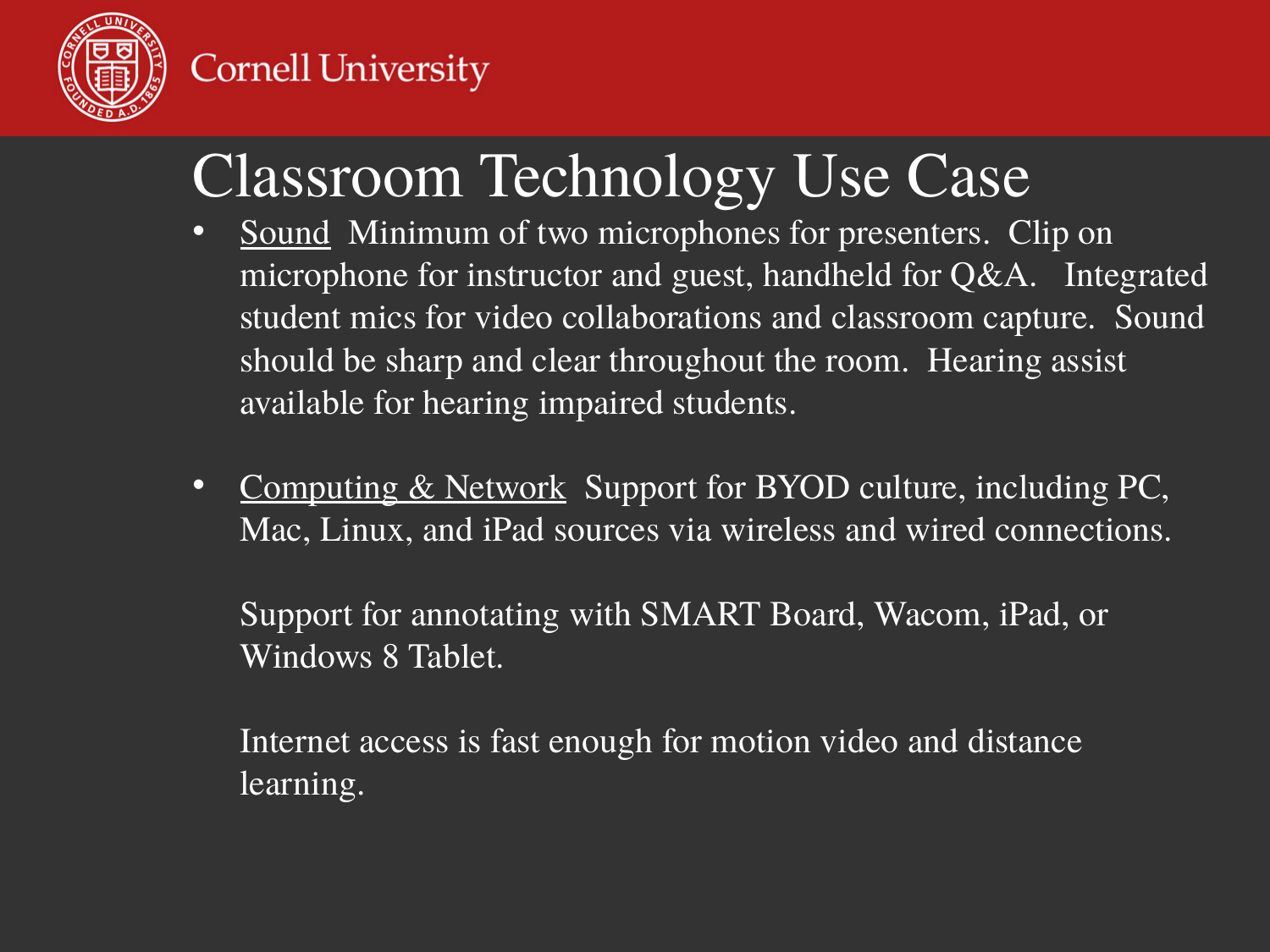

Classroom Technology Use Case
Sound  Minimum of two microphones for presenters.  Clip on microphone for instructor and guest, handheld for Q&A.   Integrated student mics for video collaborations and classroom capture.  Sound should be sharp and clear throughout the room.  Hearing assist available for hearing impaired students.

Computing & Network  Support for BYOD culture, including PC, Mac, Linux, and iPad sources via wireless and wired connections.
Support for annotating with SMART Board, Wacom, iPad, or Windows 8 Tablet.
Internet access is fast enough for motion video and distance learning.